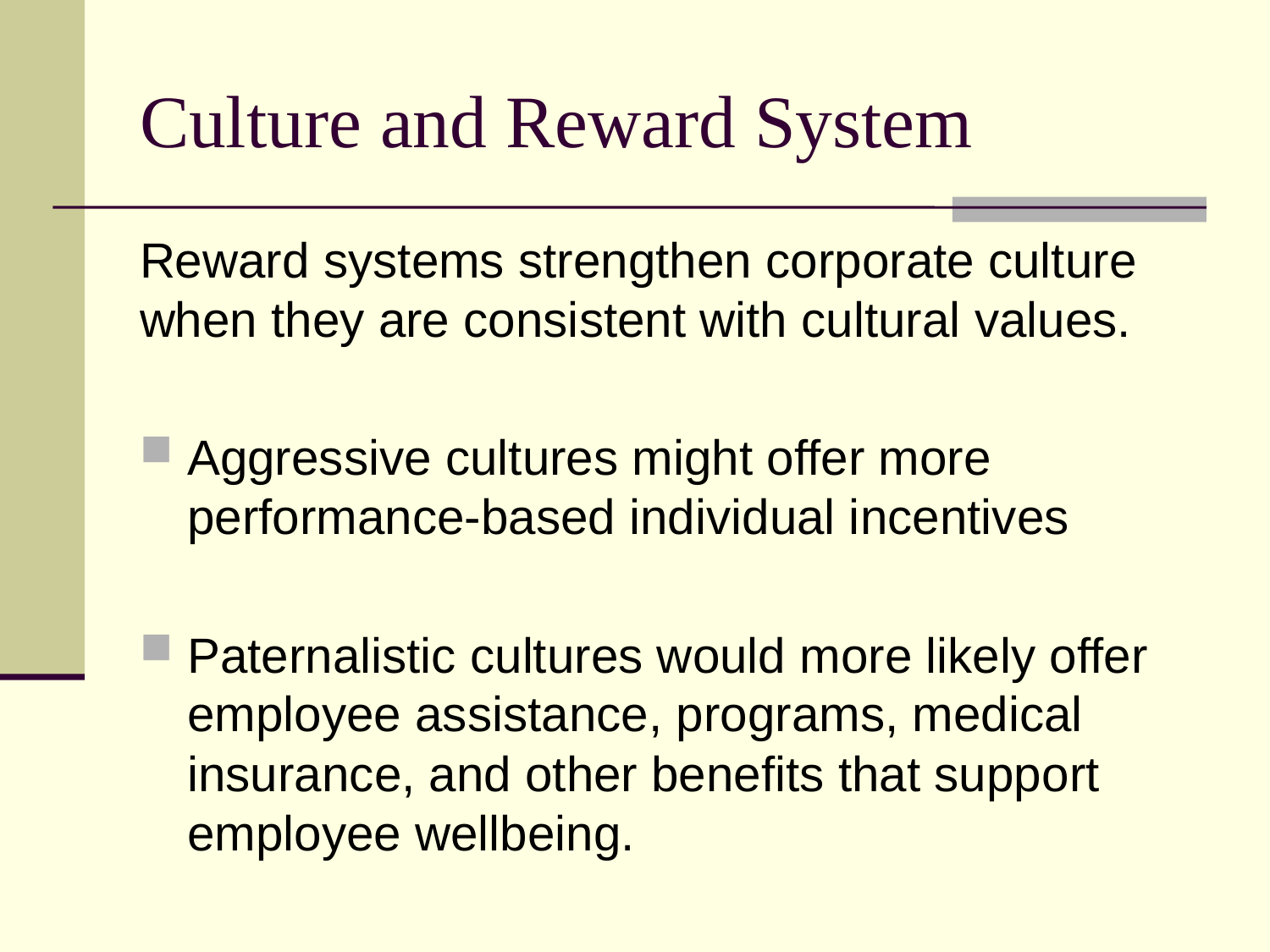

# Culture and Reward System
Reward systems strengthen corporate culture when they are consistent with cultural values.

Aggressive cultures might offer more performance-based individual incentives

Paternalistic cultures would more likely offer employee assistance, programs, medical insurance, and other benefits that support employee wellbeing.